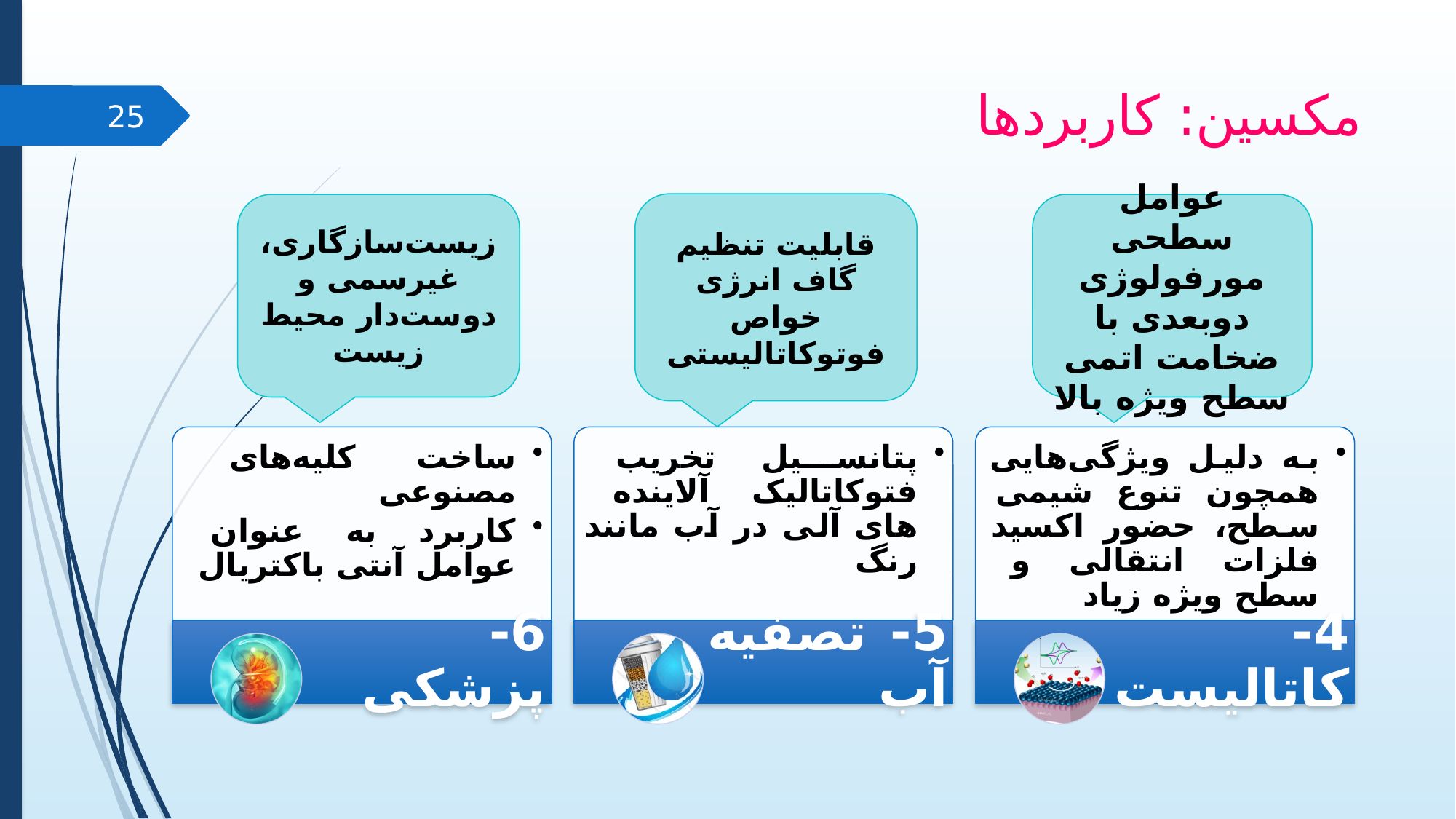

# مکسین: کاربردها
25
قابلیت تنظیم گاف انرژی
خواص فوتوکاتالیستی
زیست‌سازگاری، غیرسمی و دوست‌دار محیط زیست
عوامل سطحی
مورفولوژی دوبعدی با ضخامت اتمی
سطح ویژه بالا
به دلیل ویژگی‌هایی همچون تنوع شیمی سطح، حضور اکسید فلزات انتقالی و سطح ویژه زیاد
4- کاتالیست
پتانسیل تخریب فتوکاتالیک آلاینده های آلی در آب مانند رنگ
5- تصفیه آب
ساخت کلیه‌های مصنوعی
کاربرد به عنوان عوامل آنتی باکتریال
6- پزشکی